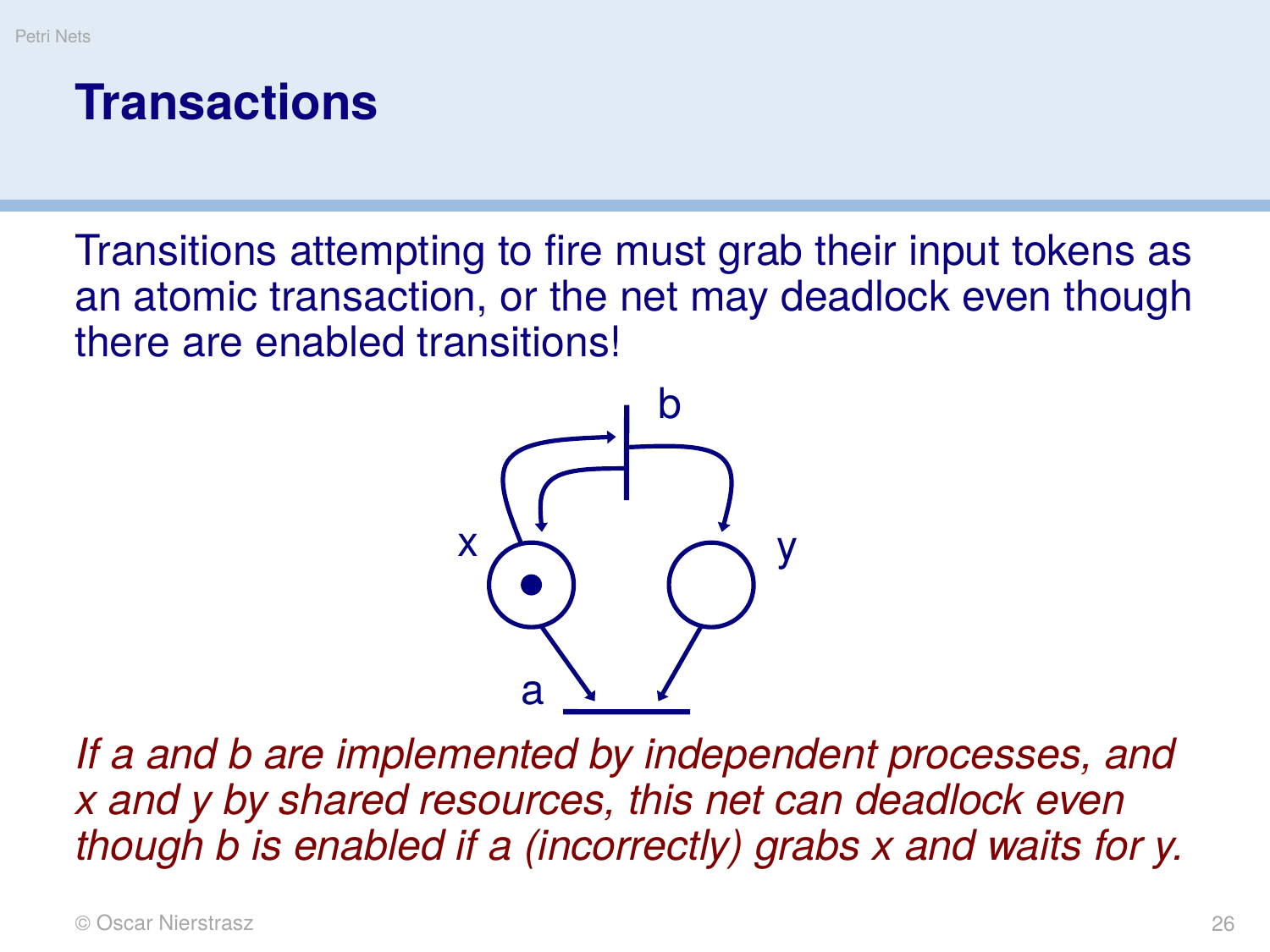

Petri Nets
# Transactions
Transitions attempting to fire must grab their input tokens as an atomic transaction, or the net may deadlock even though there are enabled transitions!
b

x
y

a

If a and b are implemented by independent processes, and x and y by shared resources, this net can deadlock even though b is enabled if a (incorrectly) grabs x and waits for y.
© Oscar Nierstrasz
26